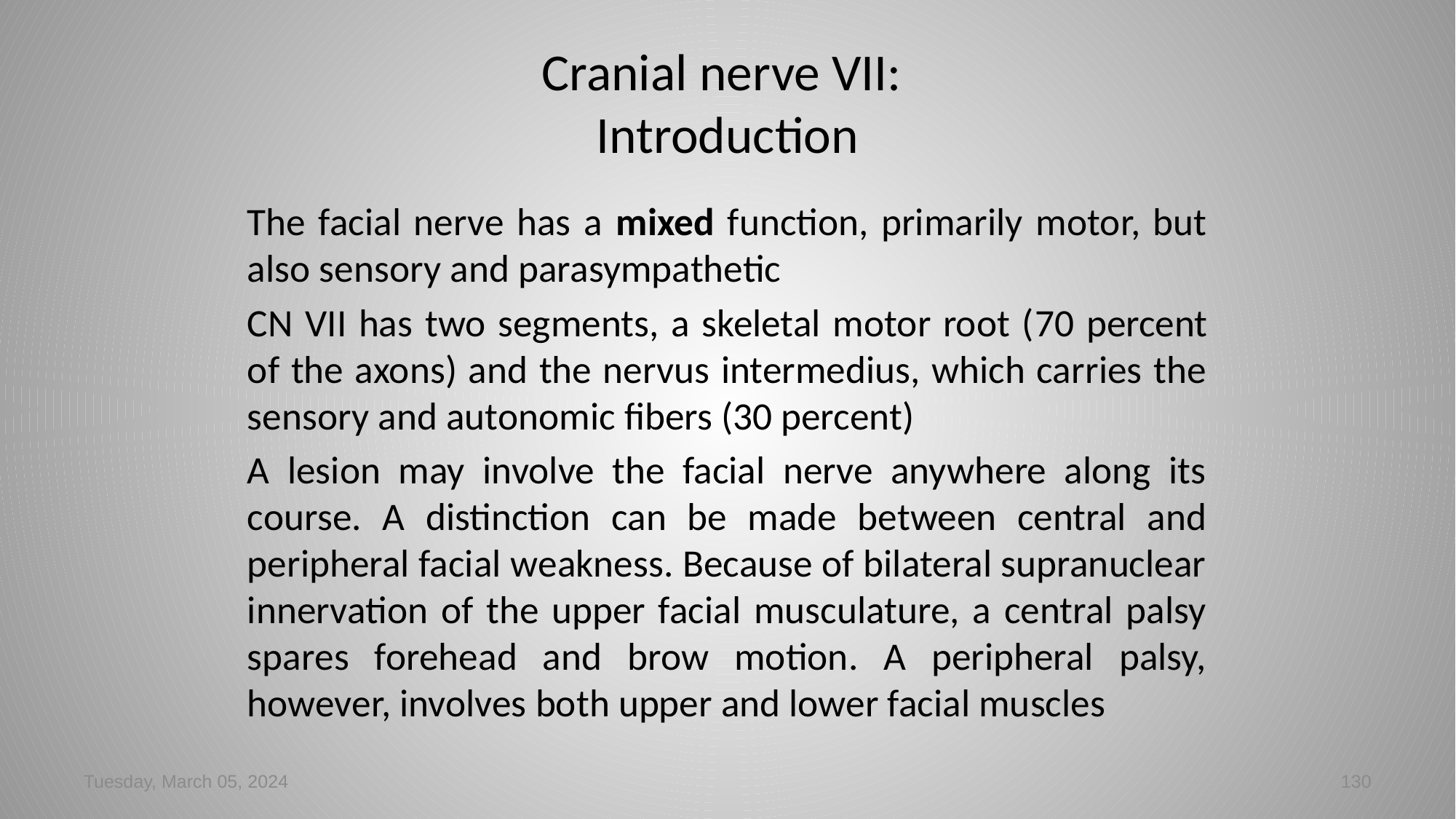

# Cranial nerve VII: Introduction
The facial nerve has a mixed function, primarily motor, but also sensory and parasympathetic
CN VII has two segments, a skeletal motor root (70 percent of the axons) and the nervus intermedius, which carries the sensory and autonomic fibers (30 percent)
A lesion may involve the facial nerve anywhere along its course. A distinction can be made between central and peripheral facial weakness. Because of bilateral supranuclear innervation of the upper facial musculature, a central palsy spares forehead and brow motion. A peripheral palsy, however, involves both upper and lower facial muscles
Tuesday, March 05, 2024
130